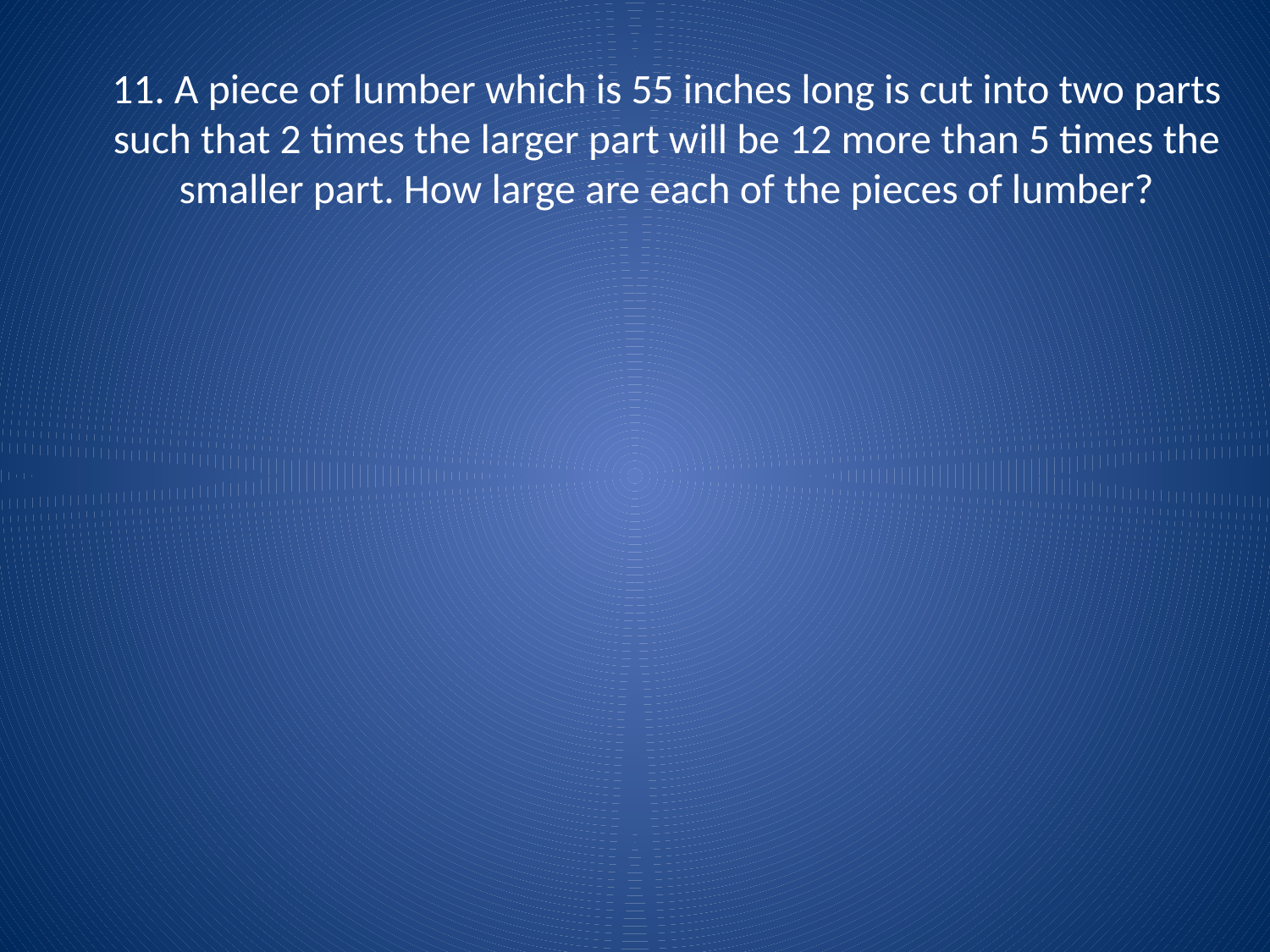

# 11. A piece of lumber which is 55 inches long is cut into two parts such that 2 times the larger part will be 12 more than 5 times the smaller part. How large are each of the pieces of lumber?